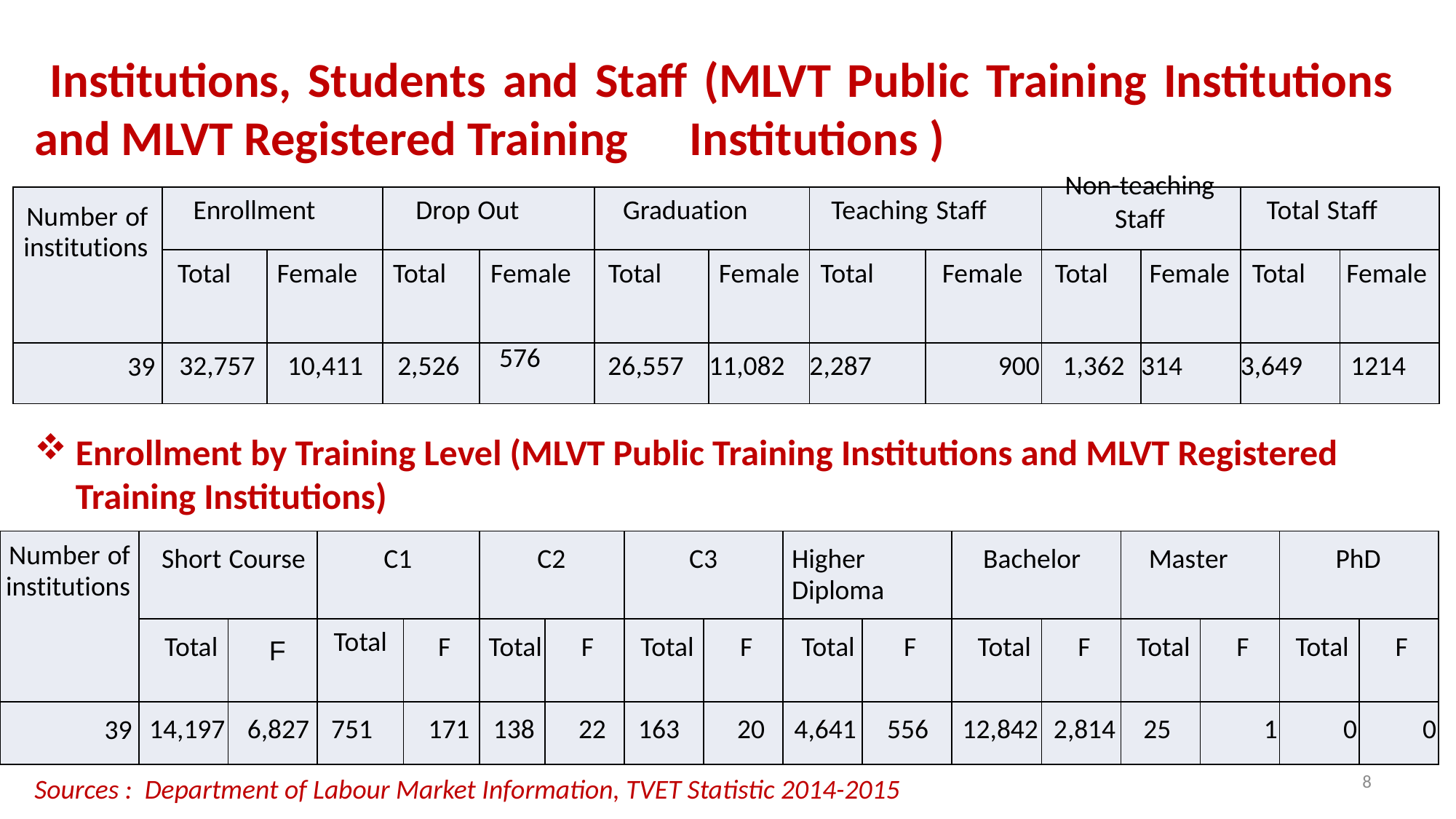

Institutions, Students and Staff (MLVT Public Training Institutions and MLVT Registered Training 	Institutions )
| Number of institutions | Enrollment |  | Drop Out |  | Graduation |  | Teaching Staff |  | Non-teaching Staff |  | Total Staff |  |
| --- | --- | --- | --- | --- | --- | --- | --- | --- | --- | --- | --- | --- |
|  | Total | Female | Total | Female | Total | Female | Total | Female | Total | Female | Total | Female |
| 39 | 32,757 | 10,411 | 2,526 | 576 | 26,557 | 11,082 | 2,287 | 900 | 1,362 | 314 | 3,649 | 1214 |

Enrollment by Training Level (MLVT Public Training Institutions and MLVT Registered Training Institutions)
| Number of institutions | Short Course |  | C1 |  | C2 |  | C3 |  | Higher Diploma |  | Bachelor |  | Master |  | PhD |  |
| --- | --- | --- | --- | --- | --- | --- | --- | --- | --- | --- | --- | --- | --- | --- | --- | --- |
|  | Total | F | Total | F | Total | F | Total | F | Total | F | Total | F | Total | F | Total | F |
| 39 | 14,197 | 6,827 | 751 | 171 | 138 | 22 | 163 | 20 | 4,641 | 556 | 12,842 | 2,814 | 25 | 1 | 0 | 0 |
8
Sources :  Department of Labour Market Information, TVET Statistic 2014-2015